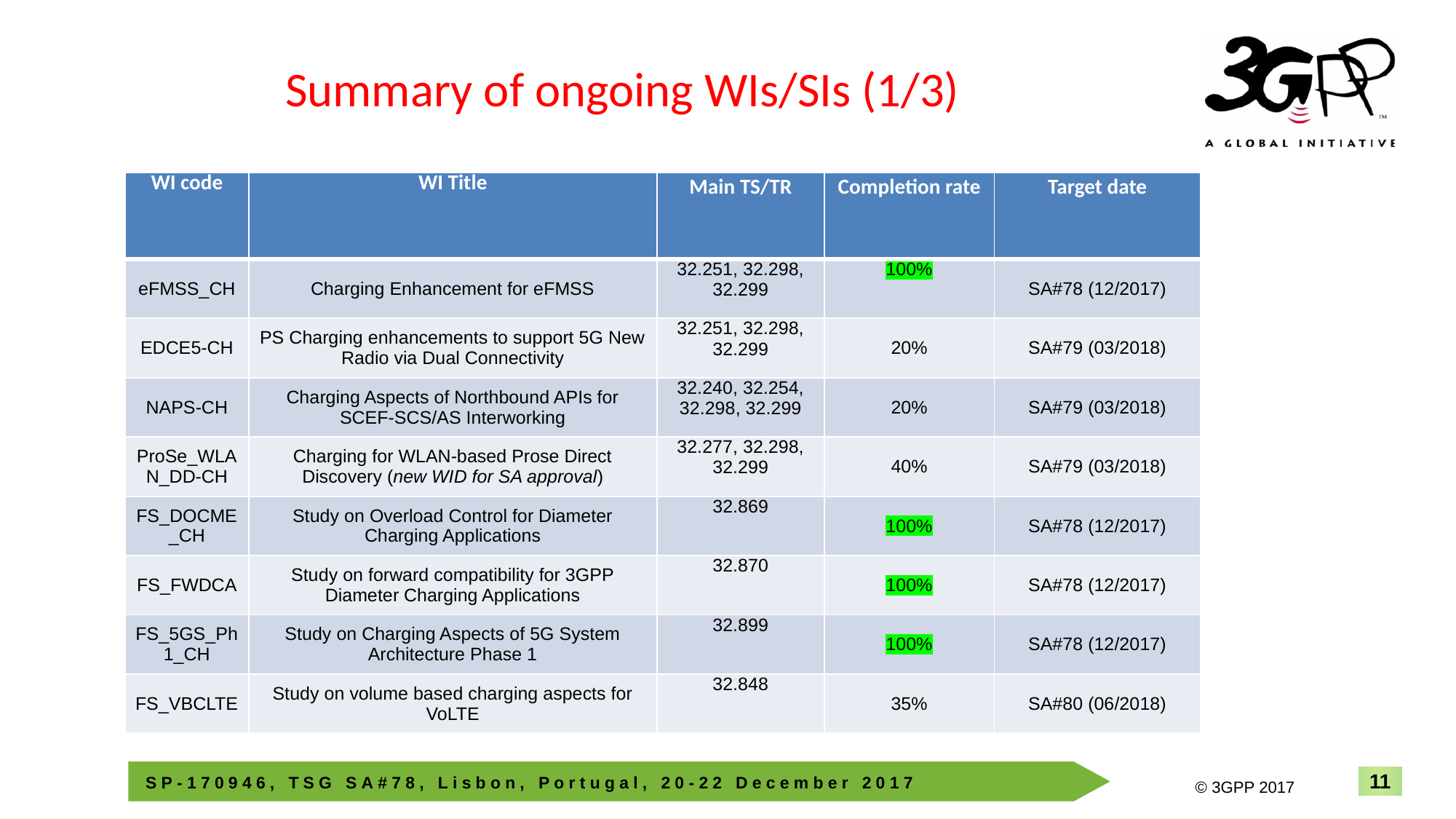

# Summary of ongoing WIs/SIs (1/3)
| WI code | WI Title | Main TS/TR | Completion rate | Target date |
| --- | --- | --- | --- | --- |
| eFMSS\_CH | Charging Enhancement for eFMSS | 32.251, 32.298, 32.299 | 100% | SA#78 (12/2017) |
| EDCE5-CH | PS Charging enhancements to support 5G New Radio via Dual Connectivity | 32.251, 32.298, 32.299 | 20% | SA#79 (03/2018) |
| NAPS-CH | Charging Aspects of Northbound APIs for SCEF-SCS/AS Interworking | 32.240, 32.254, 32.298, 32.299 | 20% | SA#79 (03/2018) |
| ProSe\_WLAN\_DD-CH | Charging for WLAN-based Prose Direct Discovery (new WID for SA approval) | 32.277, 32.298, 32.299 | 40% | SA#79 (03/2018) |
| FS\_DOCME\_CH | Study on Overload Control for Diameter Charging Applications | 32.869 | 100% | SA#78 (12/2017) |
| FS\_FWDCA | Study on forward compatibility for 3GPP Diameter Charging Applications | 32.870 | 100% | SA#78 (12/2017) |
| FS\_5GS\_Ph1\_CH | Study on Charging Aspects of 5G System Architecture Phase 1 | 32.899 | 100% | SA#78 (12/2017) |
| FS\_VBCLTE | Study on volume based charging aspects for VoLTE | 32.848 | 35% | SA#80 (06/2018) |